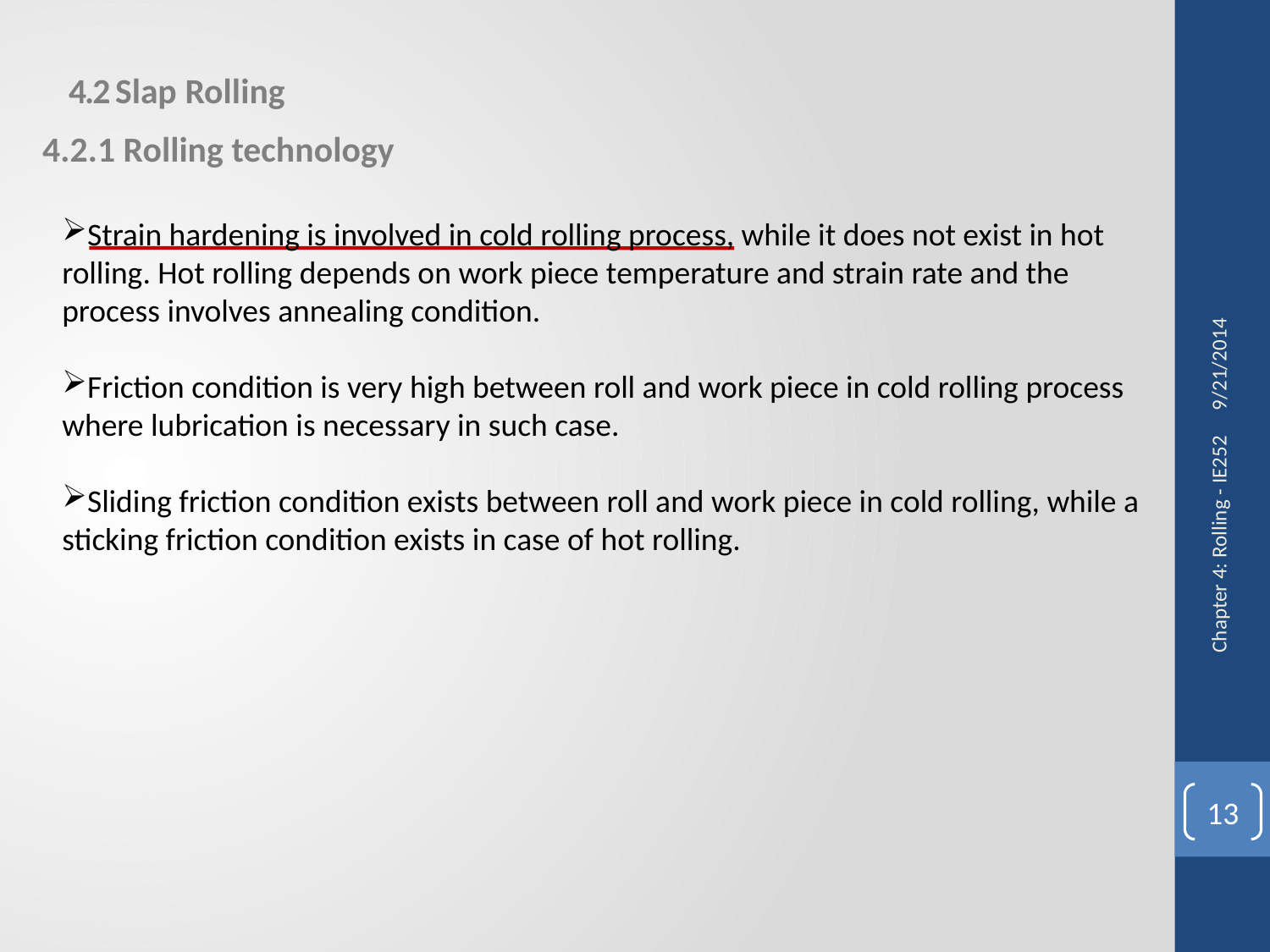

4.2 Slap Rolling
4.2.1 Rolling technology

Strain hardening is involved in cold rolling process, while it does not exist in hot rolling. Hot rolling depends on work piece temperature and strain rate and the process involves annealing condition.

Friction condition is very high between roll and work piece in cold rolling process where lubrication is necessary in such case.

Sliding friction condition exists between roll and work piece in cold rolling, while a sticking friction condition exists in case of hot rolling.
9/21/2014
Chapter 4: Rolling - IE252
13